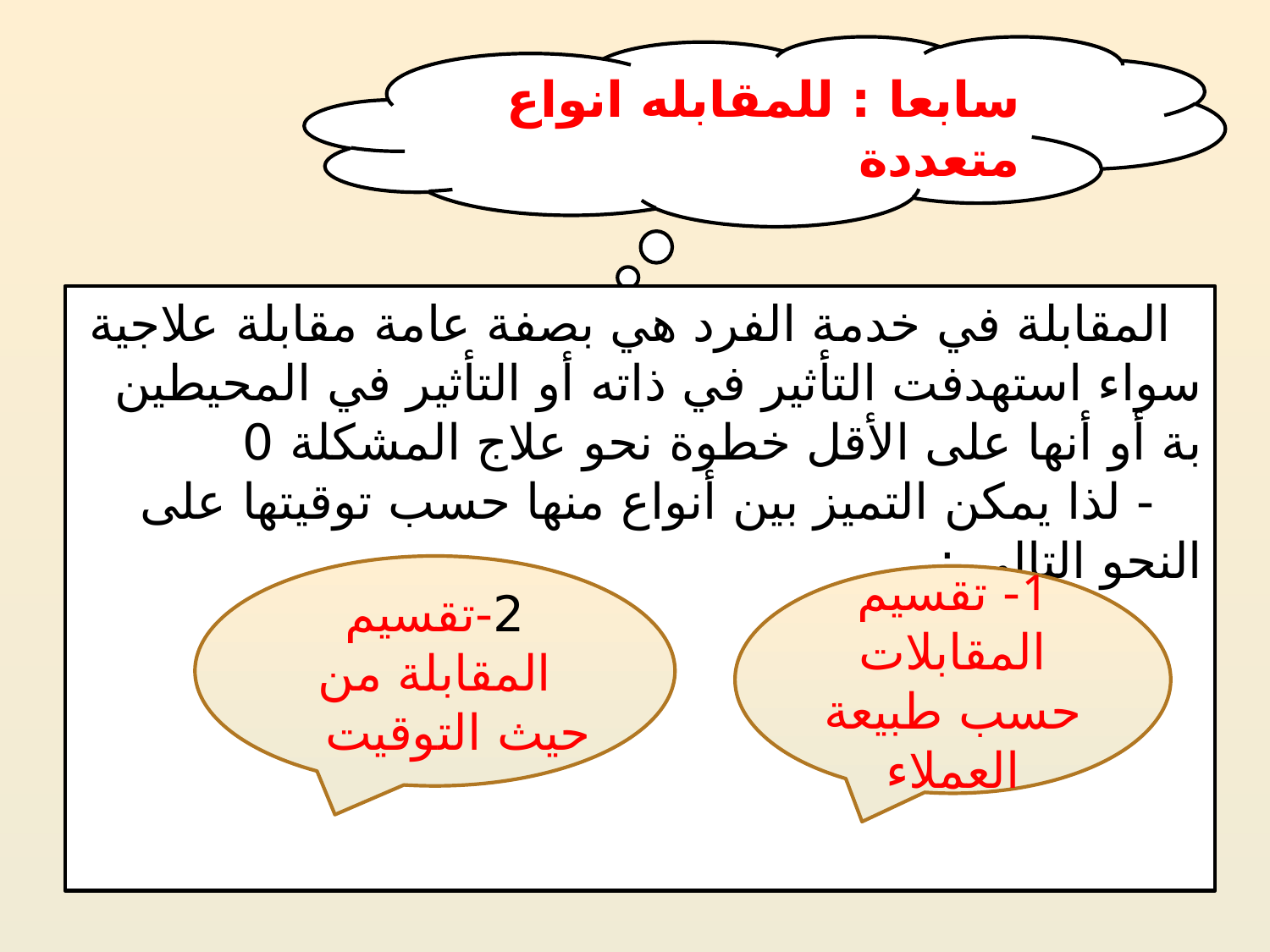

سابعا : للمقابله انواع متعددة
  المقابلة في خدمة الفرد هي بصفة عامة مقابلة علاجية سواء استهدفت التأثير في ذاته أو التأثير في المحيطين بة أو أنها على الأقل خطوة نحو علاج المشكلة 0
   - لذا يمكن التميز بين أنواع منها حسب توقيتها على النحو التالي :

2-تقسيم المقابلة من حيث التوقيت
1- تقسيم المقابلات حسب طبيعة العملاء